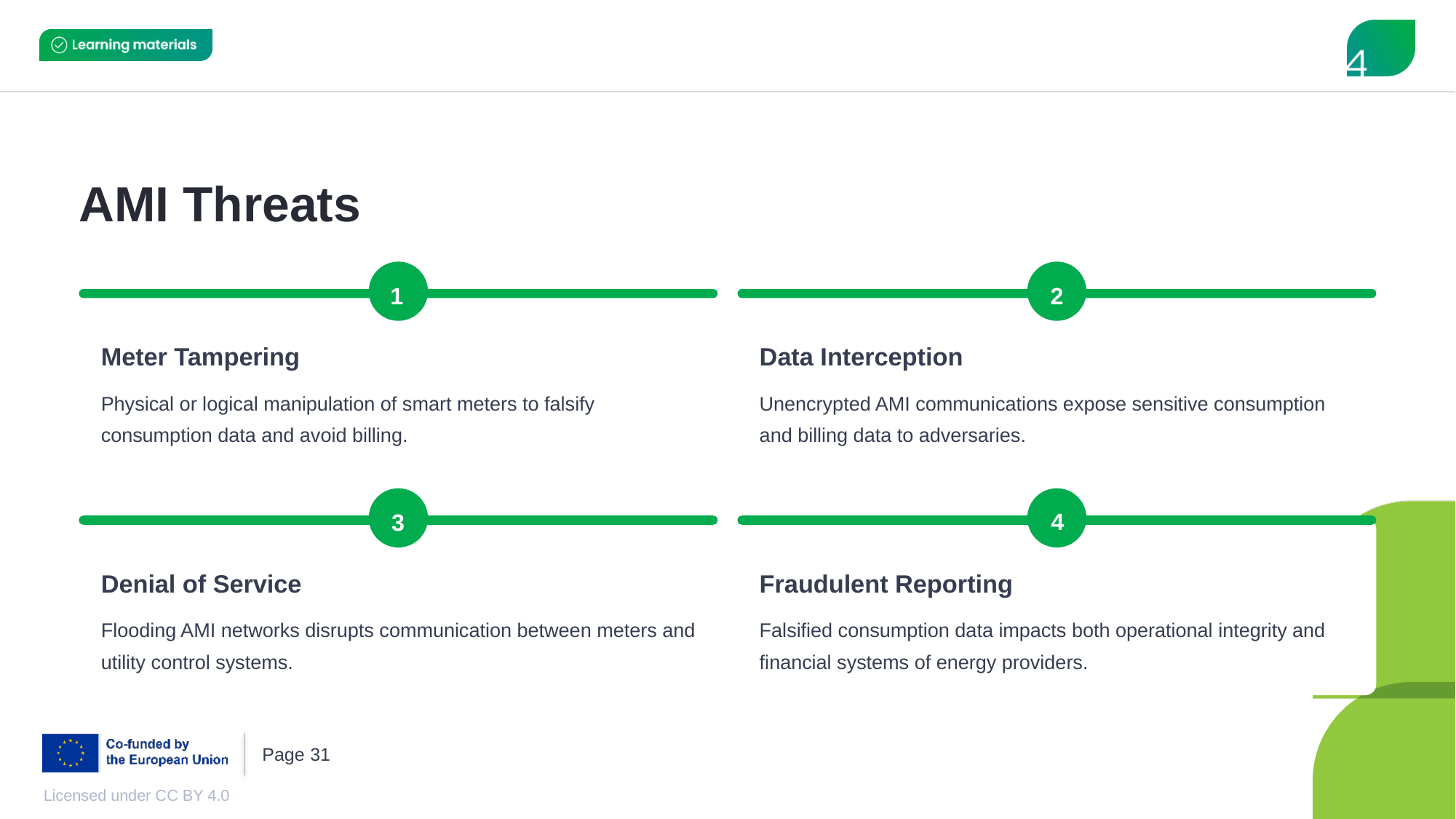

AMI Threats

1
2

Meter Tampering
Data Interception
Physical or logical manipulation of smart meters to falsify consumption data and avoid billing.
Unencrypted AMI communications expose sensitive consumption and billing data to adversaries.

4
3

Denial of Service
Fraudulent Reporting
Flooding AMI networks disrupts communication between meters and utility control systems.
Falsified consumption data impacts both operational integrity and financial systems of energy providers.